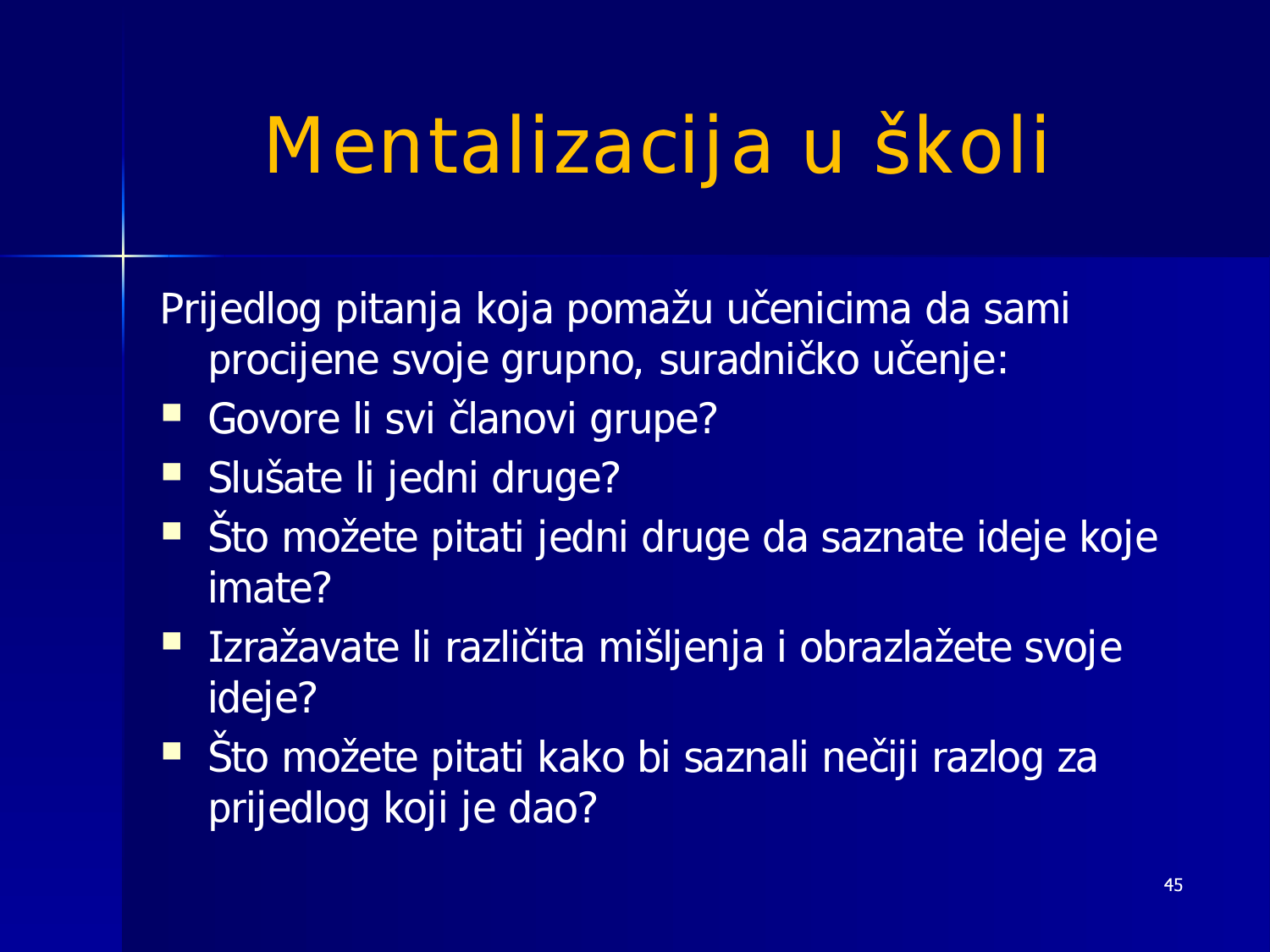

# Mentalizacija u školi
Prijedlog pitanja koja pomažu učenicima da sami procijene svoje grupno, suradničko učenje:
Govore li svi članovi grupe?
Slušate li jedni druge?
Što možete pitati jedni druge da saznate ideje koje imate?
Izražavate li različita mišljenja i obrazlažete svoje ideje?
Što možete pitati kako bi saznali nečiji razlog za prijedlog koji je dao?
45